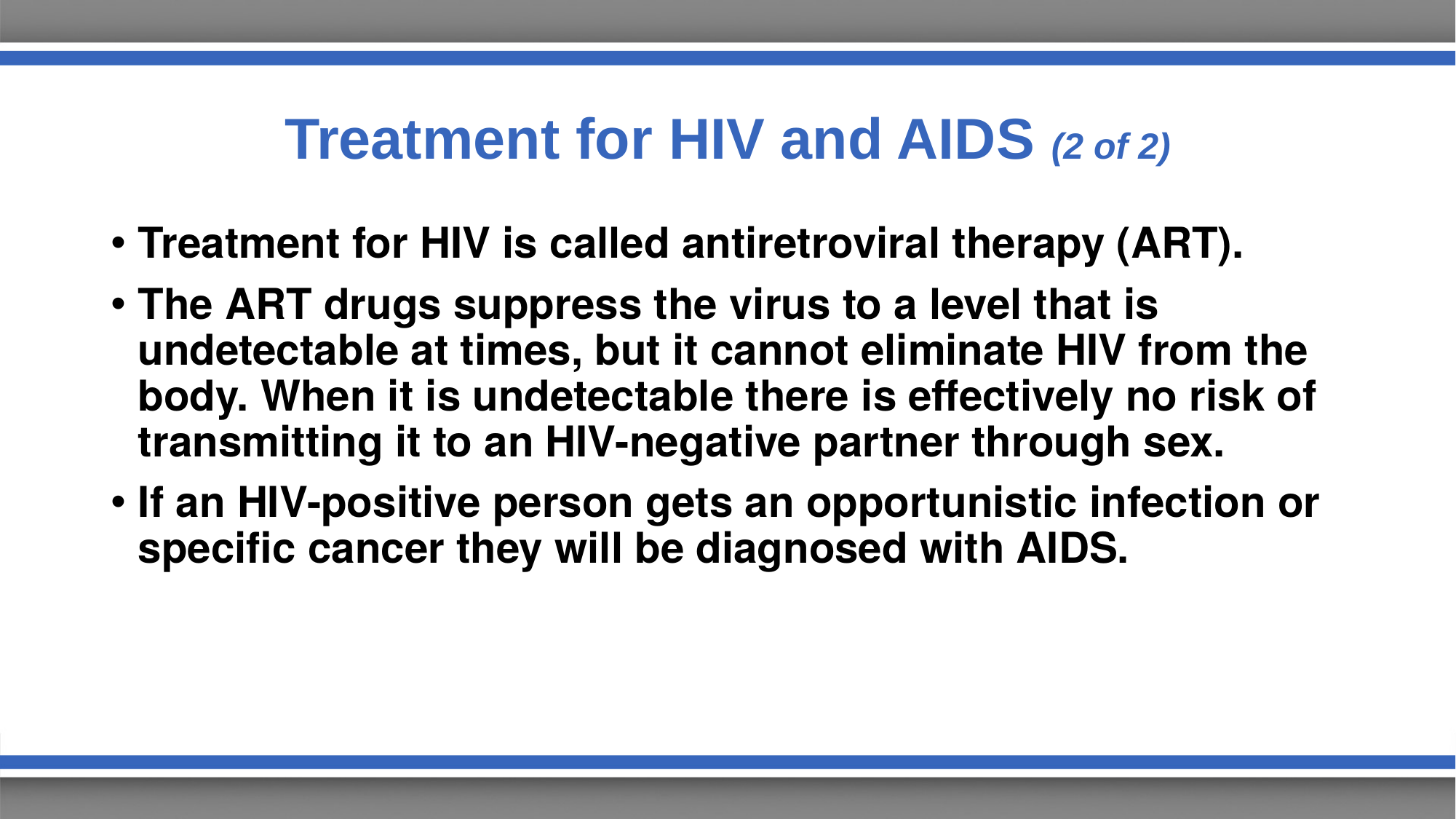

# Treatment for HIV and AIDS (2 of 2)
Treatment for HIV is called antiretroviral therapy (ART).
The ART drugs suppress the virus to a level that is undetectable at times, but it cannot eliminate HIV from the body. When it is undetectable there is effectively no risk of transmitting it to an HIV-negative partner through sex.
If an HIV-positive person gets an opportunistic infection or specific cancer they will be diagnosed with AIDS.